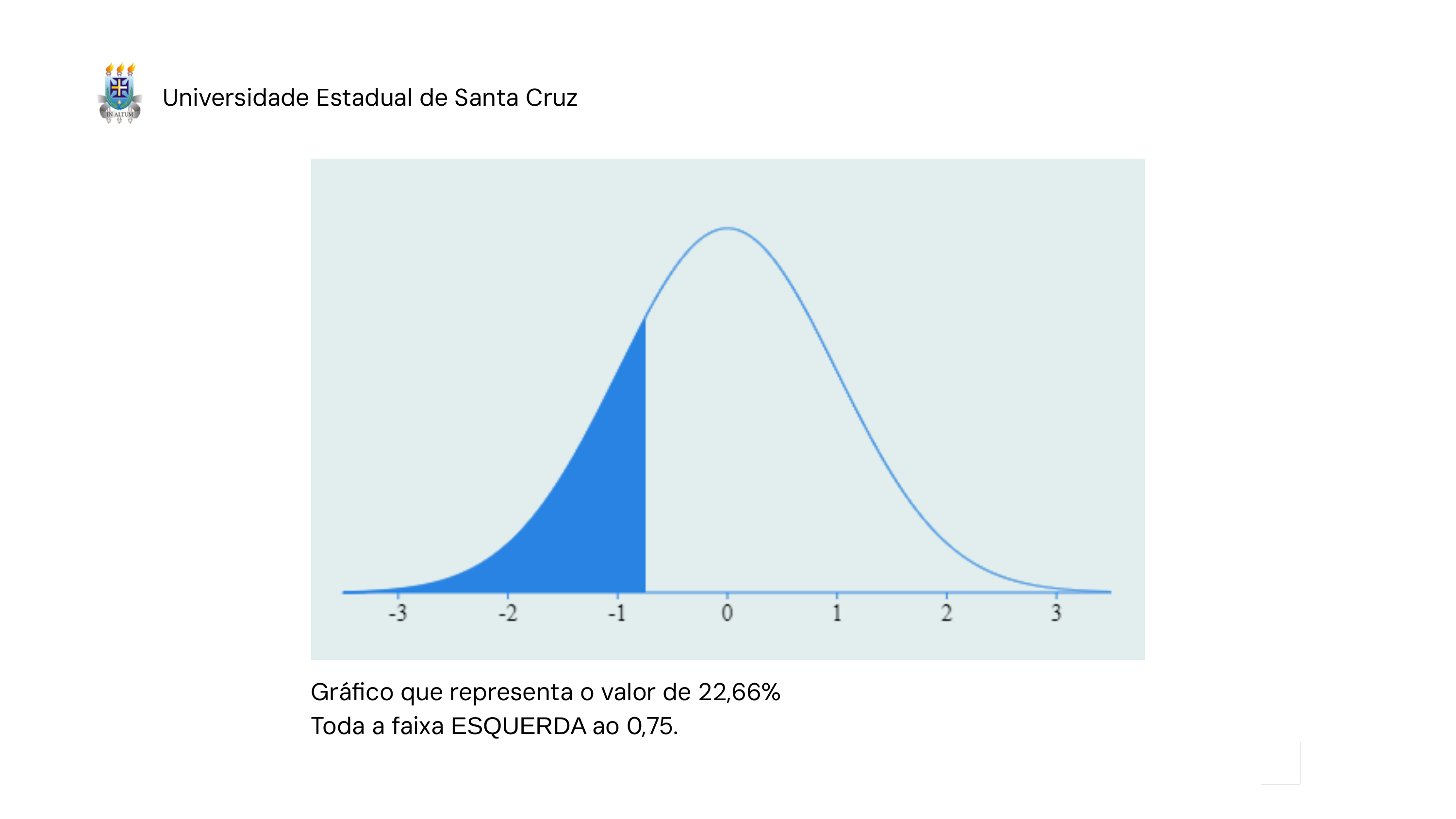

Universidade Estadual de Santa Cruz

Gráfico que representa o valor de 22,66%
Toda a faixa ESQUERDA ao 0,75.